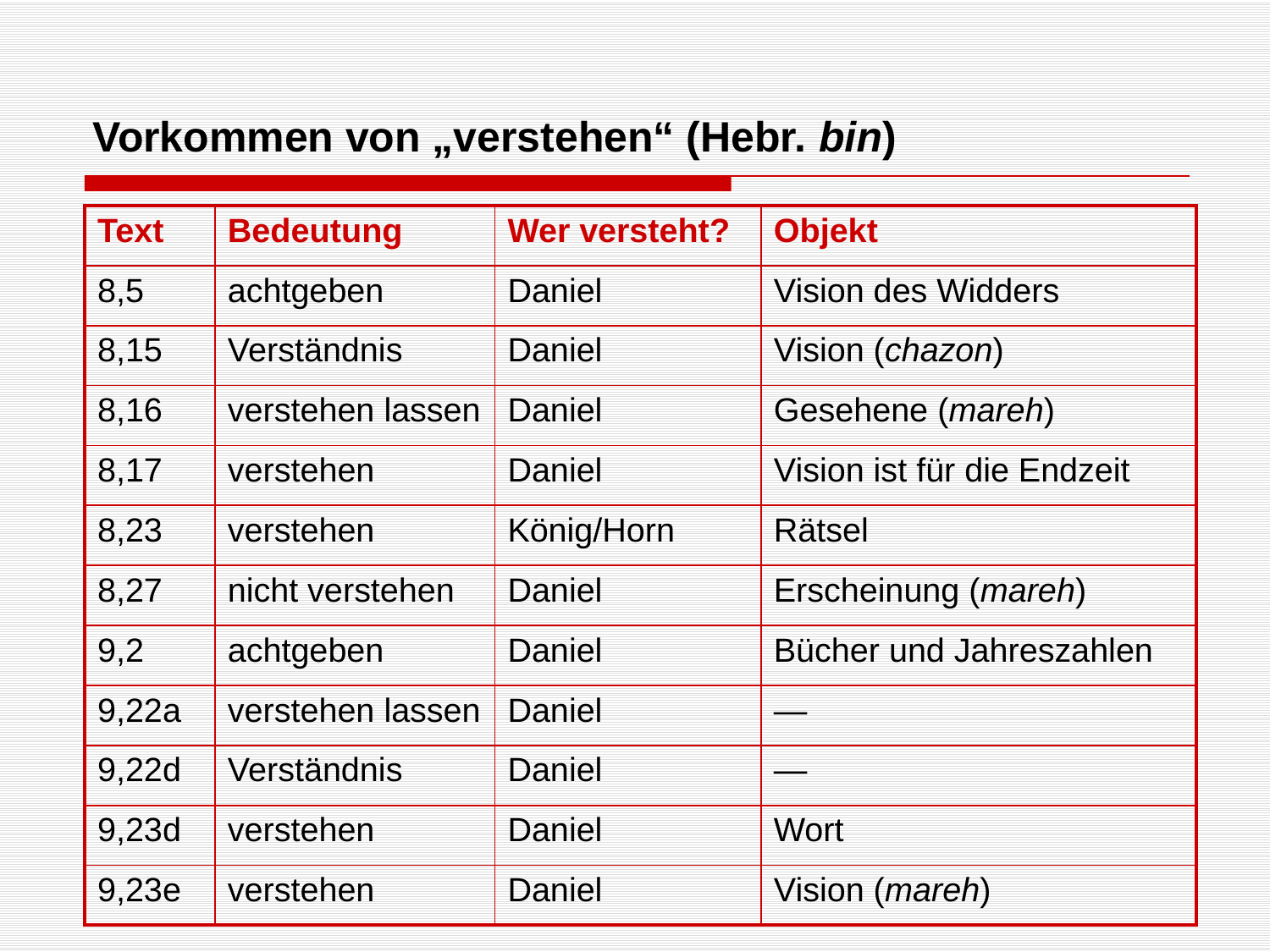

# Vorkommen von „verstehen“ (Hebr. bin)
| Text | Bedeutung | Wer versteht? | Objekt |
| --- | --- | --- | --- |
| 8,5 | achtgeben | Daniel | Vision des Widders |
| 8,15 | Verständnis | Daniel | Vision (chazon) |
| 8,16 | verstehen lassen | Daniel | Gesehene (mareh) |
| 8,17 | verstehen | Daniel | Vision ist für die Endzeit |
| 8,23 | verstehen | König/Horn | Rätsel |
| 8,27 | nicht verstehen | Daniel | Erscheinung (mareh) |
| 9,2 | achtgeben | Daniel | Bücher und Jahreszahlen |
| 9,22a | verstehen lassen | Daniel | — |
| 9,22d | Verständnis | Daniel | — |
| 9,23d | verstehen | Daniel | Wort |
| 9,23e | verstehen | Daniel | Vision (mareh) |